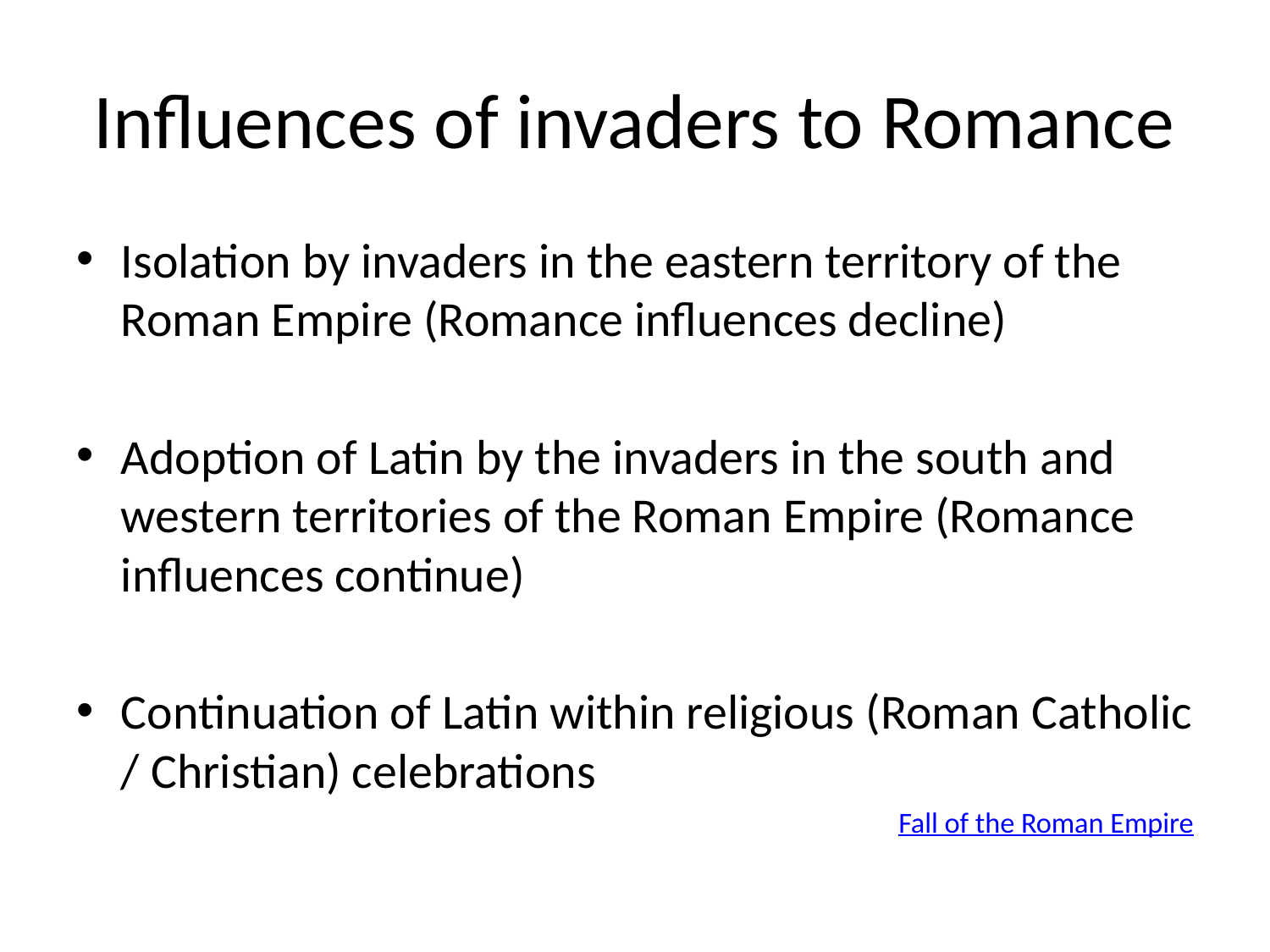

# Influences of invaders to Romance
Isolation by invaders in the eastern territory of the Roman Empire (Romance influences decline)

Adoption of Latin by the invaders in the south and western territories of the Roman Empire (Romance influences continue)

Continuation of Latin within religious (Roman Catholic / Christian) celebrations
Fall of the Roman Empire